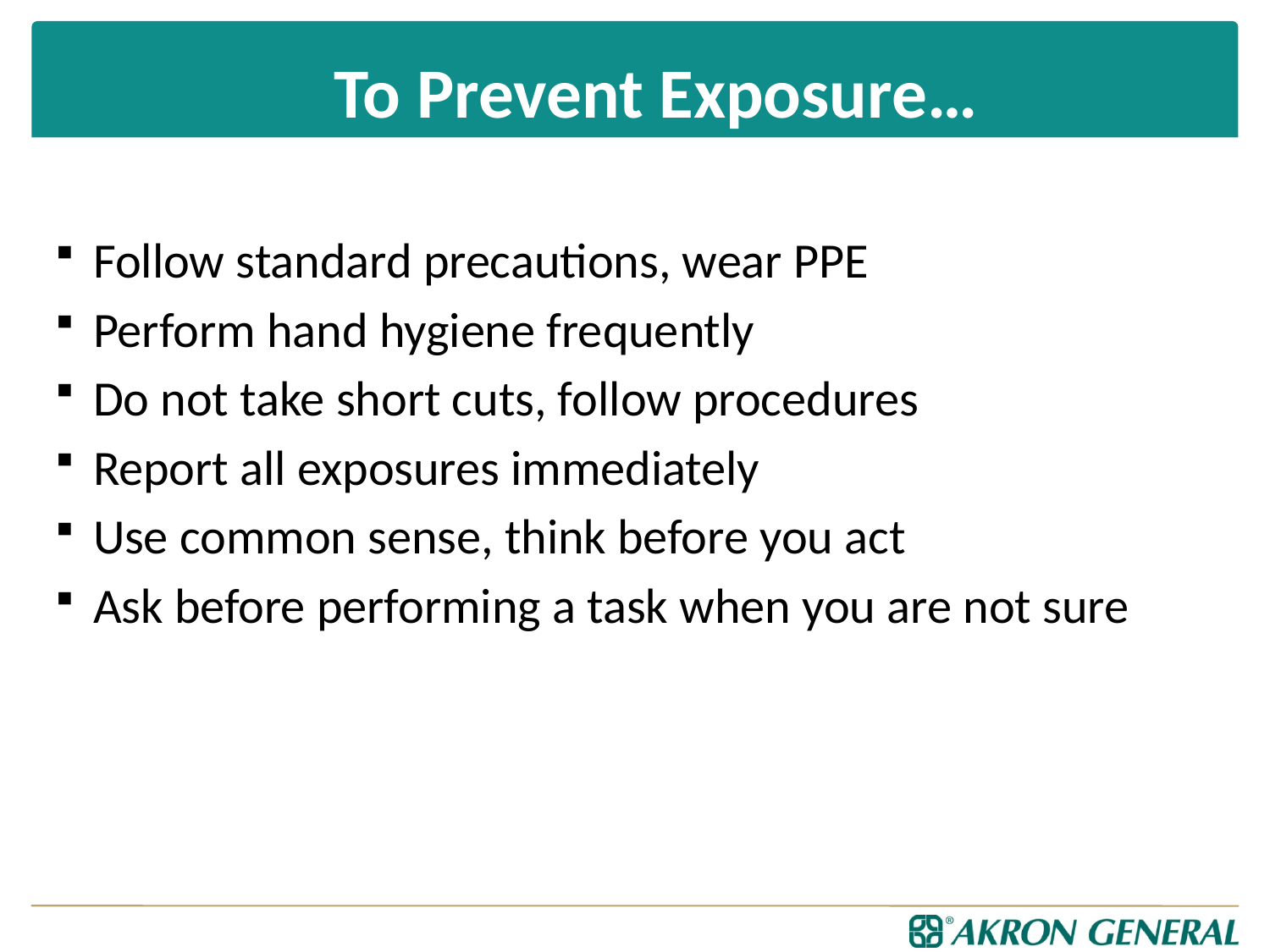

# To Prevent Exposure…
Follow standard precautions, wear PPE
Perform hand hygiene frequently
Do not take short cuts, follow procedures
Report all exposures immediately
Use common sense, think before you act
Ask before performing a task when you are not sure